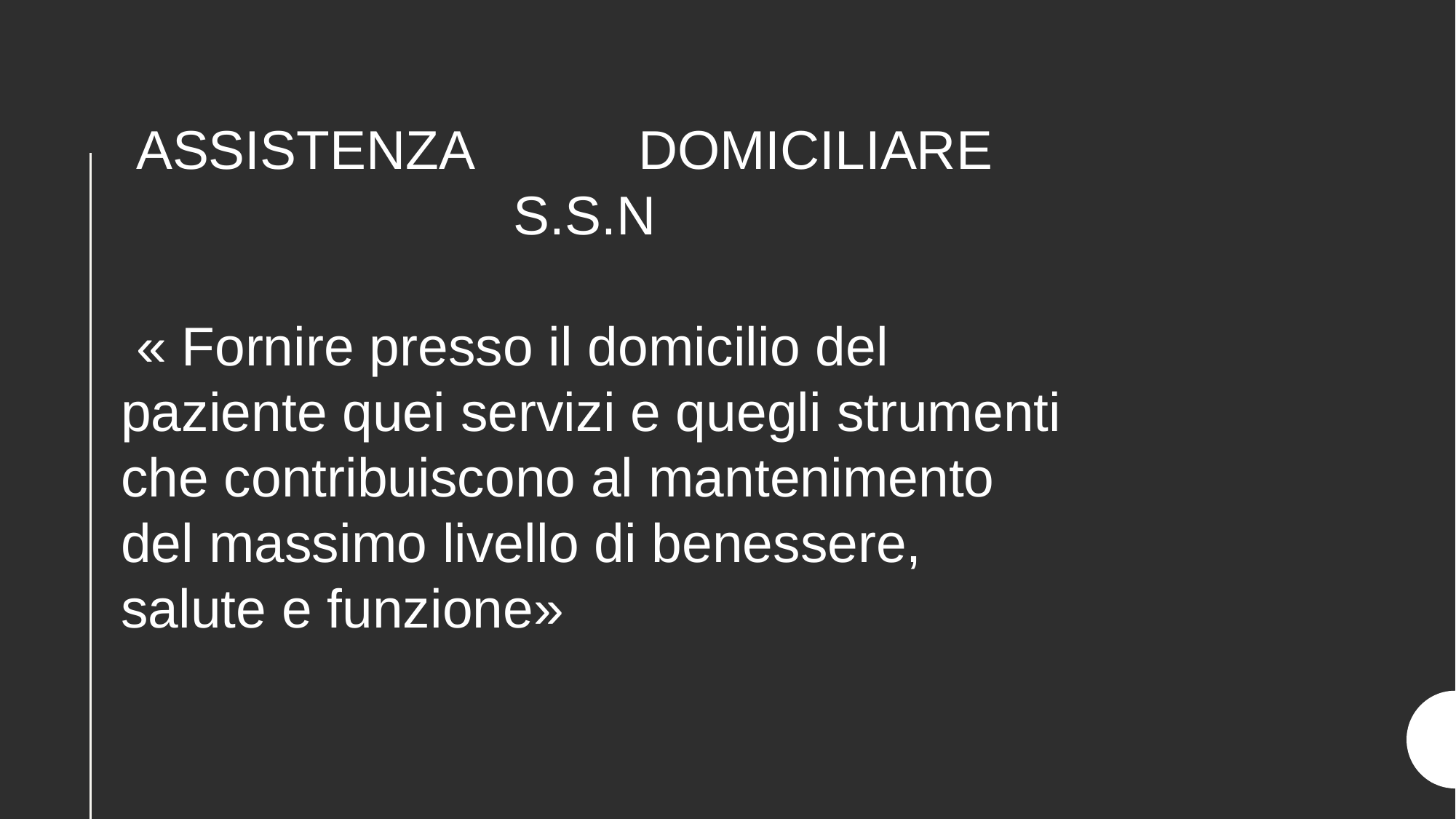

ASSISTENZA           DOMICILIARE
                          S.S.N

 « Fornire presso il domicilio del paziente quei servizi e quegli strumenti che contribuiscono al mantenimento del massimo livello di benessere, salute e funzione»